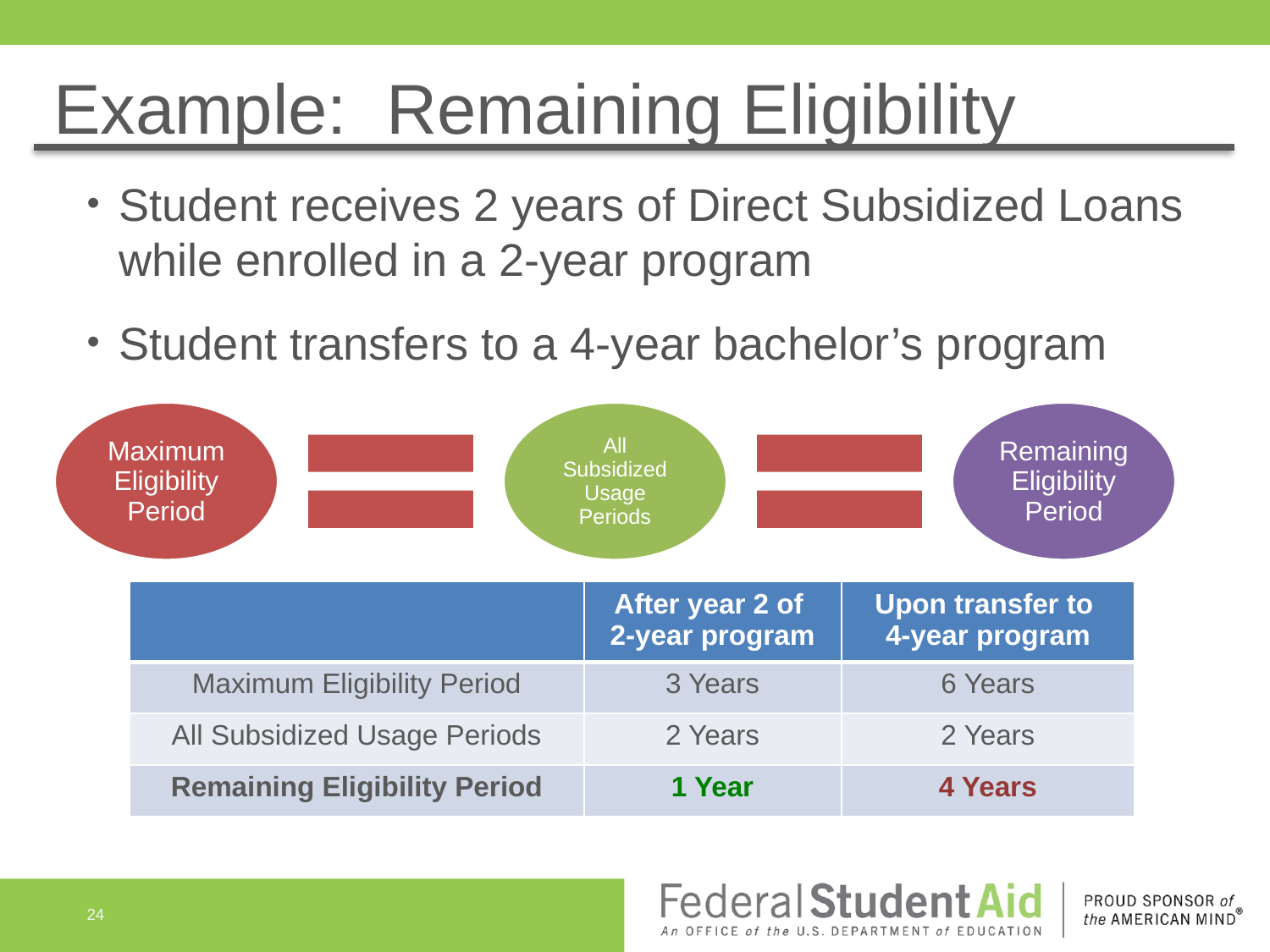

# Example:  Remaining Eligibility
Student receives 2 years of Direct Subsidized Loans while enrolled in a 2-year program
Student transfers to a 4-year bachelor’s program

Maximum Eligibility Period
All Subsidized Usage Periods
Remaining Eligibility Period
|  | After year 2 of 2-year program | Upon transfer to 4-year program |
| --- | --- | --- |
| Maximum Eligibility Period | 3 Years | 6 Years |
| All Subsidized Usage Periods | 2 Years | 2 Years |
| Remaining Eligibility Period | 1 Year | 4 Years |
24